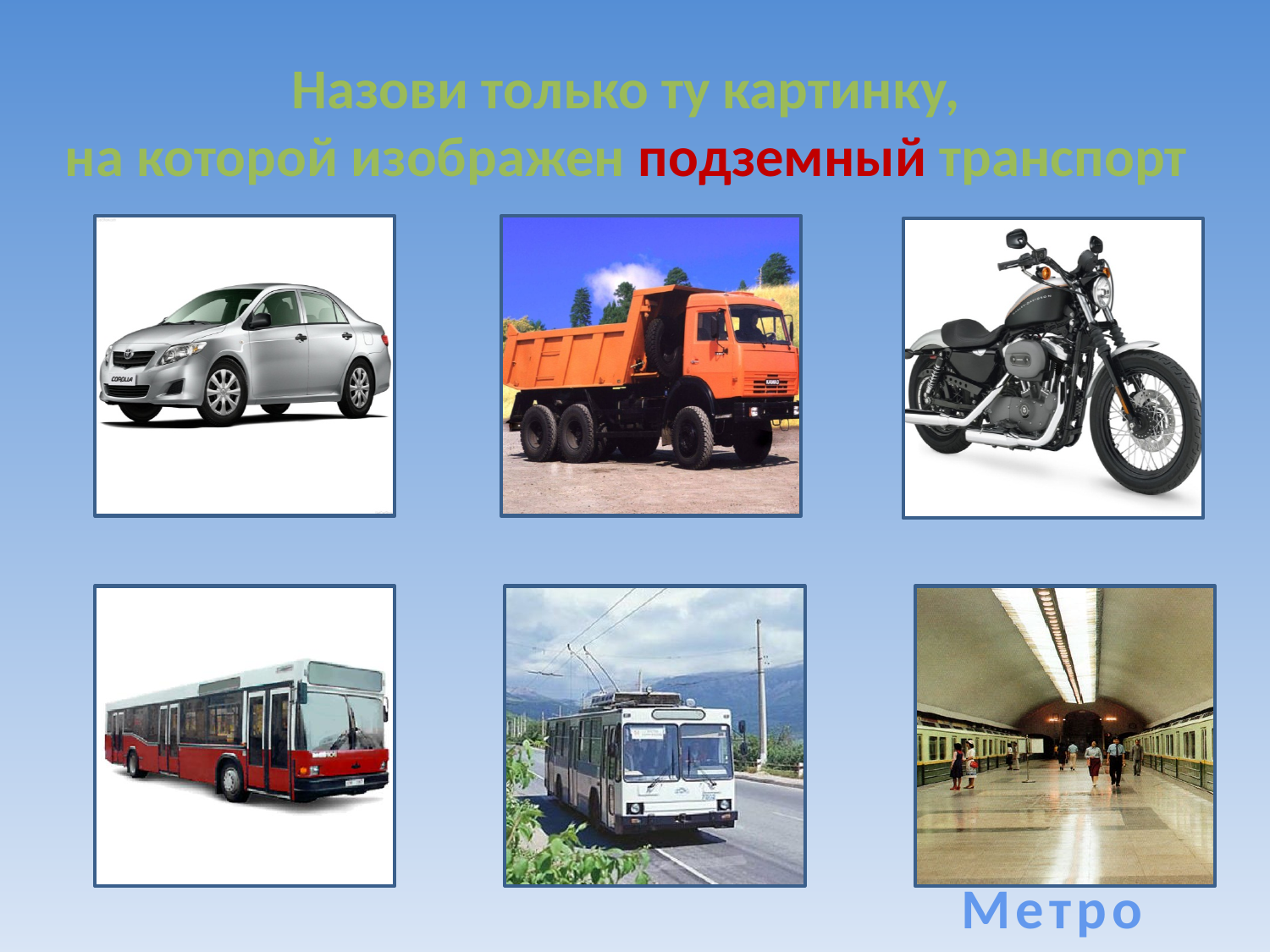

Назови только ту картинку,
на которой изображен подземный транспорт

Метро